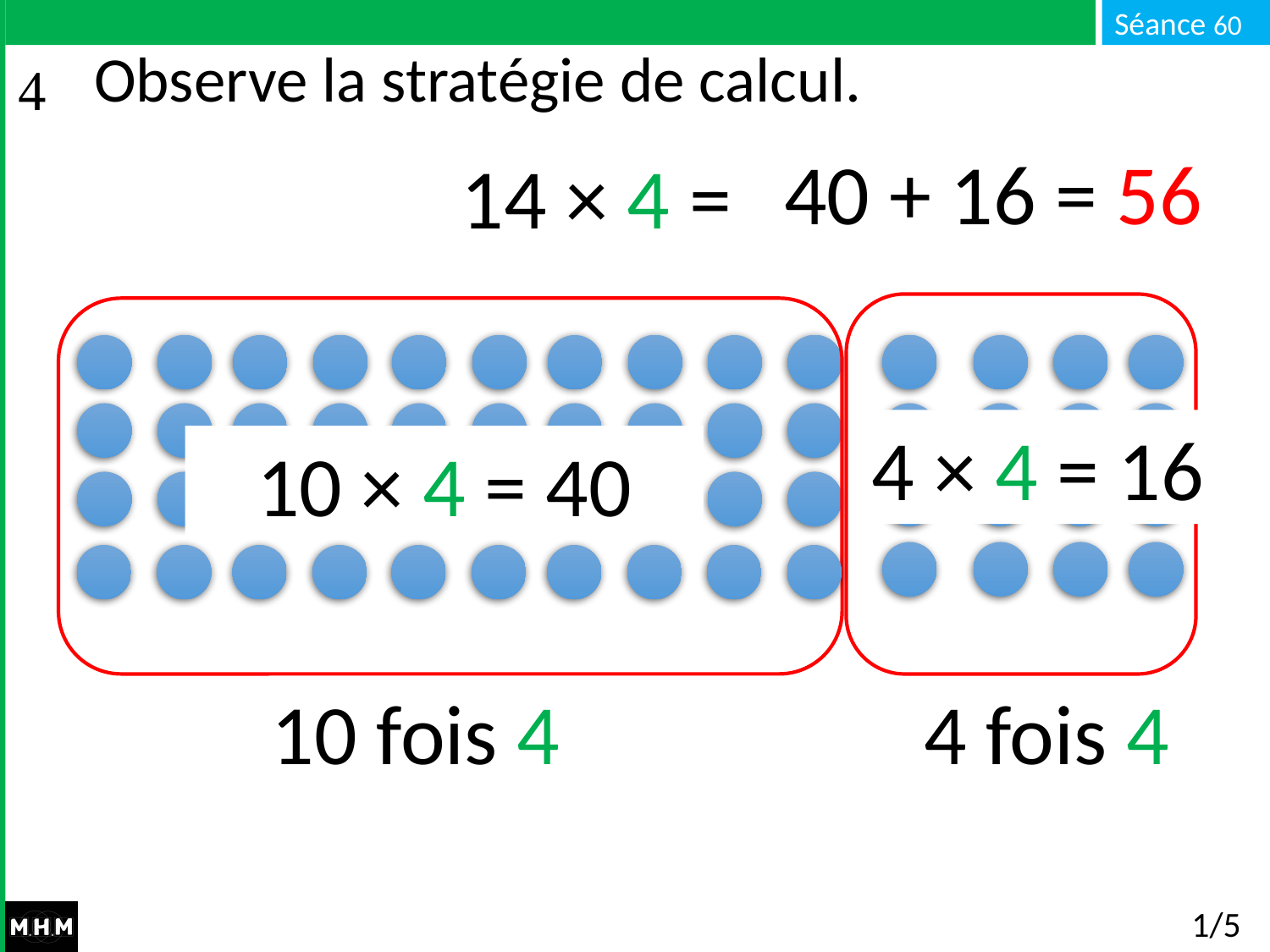

# Observe la stratégie de calcul.
40 + 16 = 56
14 × 4 = …

4 × 4 = 16
10 × 4 = 40

10 fois 4
4 fois 4
1/5